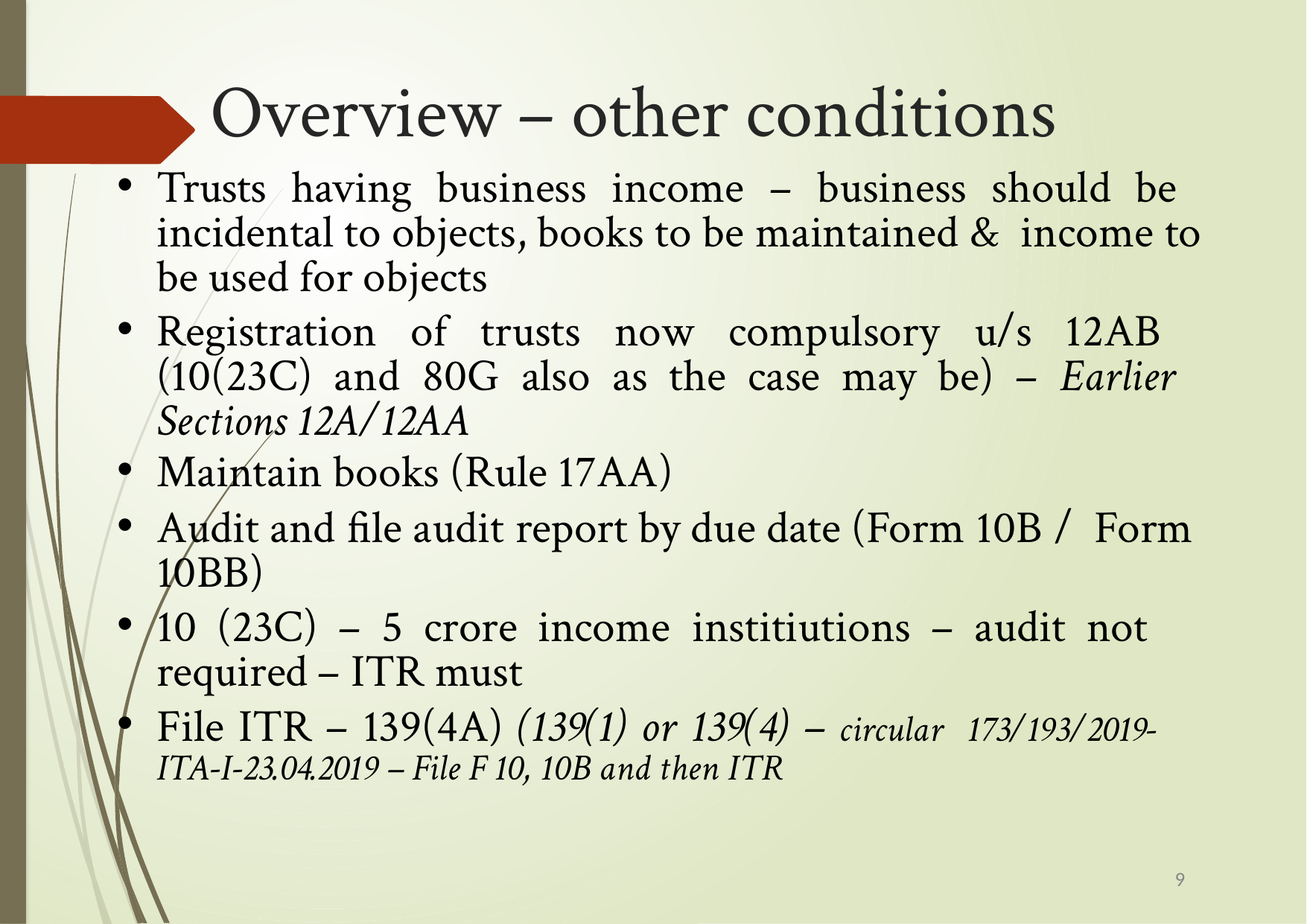

# Overview – other conditions
Trusts having business income – business should be  incidental to objects, books to be maintained &  income to be used for objects
Registration of trusts now compulsory u/s 12AB  (10(23C) and 80G also as the case may be) – Earlier  Sections 12A/12AA
Maintain books (Rule 17AA)
Audit and file audit report by due date (Form 10B /  Form 10BB)
10 (23C) – 5 crore income institiutions – audit not  required – ITR must
File ITR – 139(4A) (139(1) or 139(4) – circular  173/193/2019-ITA-I-23.04.2019 – File F 10, 10B and then ITR
9